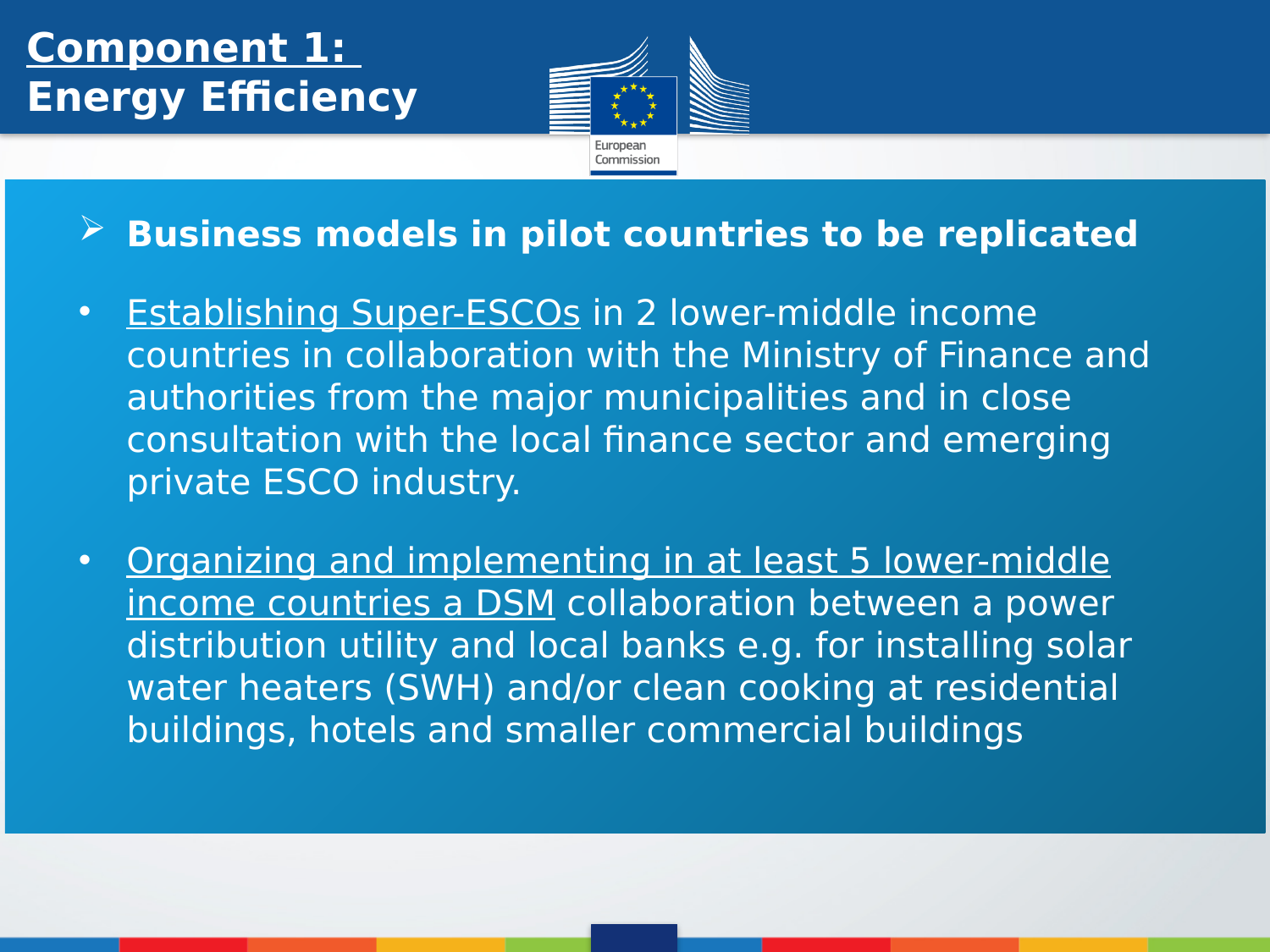

Component 1:
Energy Efficiency

Business models in pilot countries to be replicated

Establishing Super-ESCOs in 2 lower-middle income countries in collaboration with the Ministry of Finance and authorities from the major municipalities and in close consultation with the local finance sector and emerging private ESCO industry.

Organizing and implementing in at least 5 lower-middle income countries a DSM collaboration between a power distribution utility and local banks e.g. for installing solar water heaters (SWH) and/or clean cooking at residential buildings, hotels and smaller commercial buildings